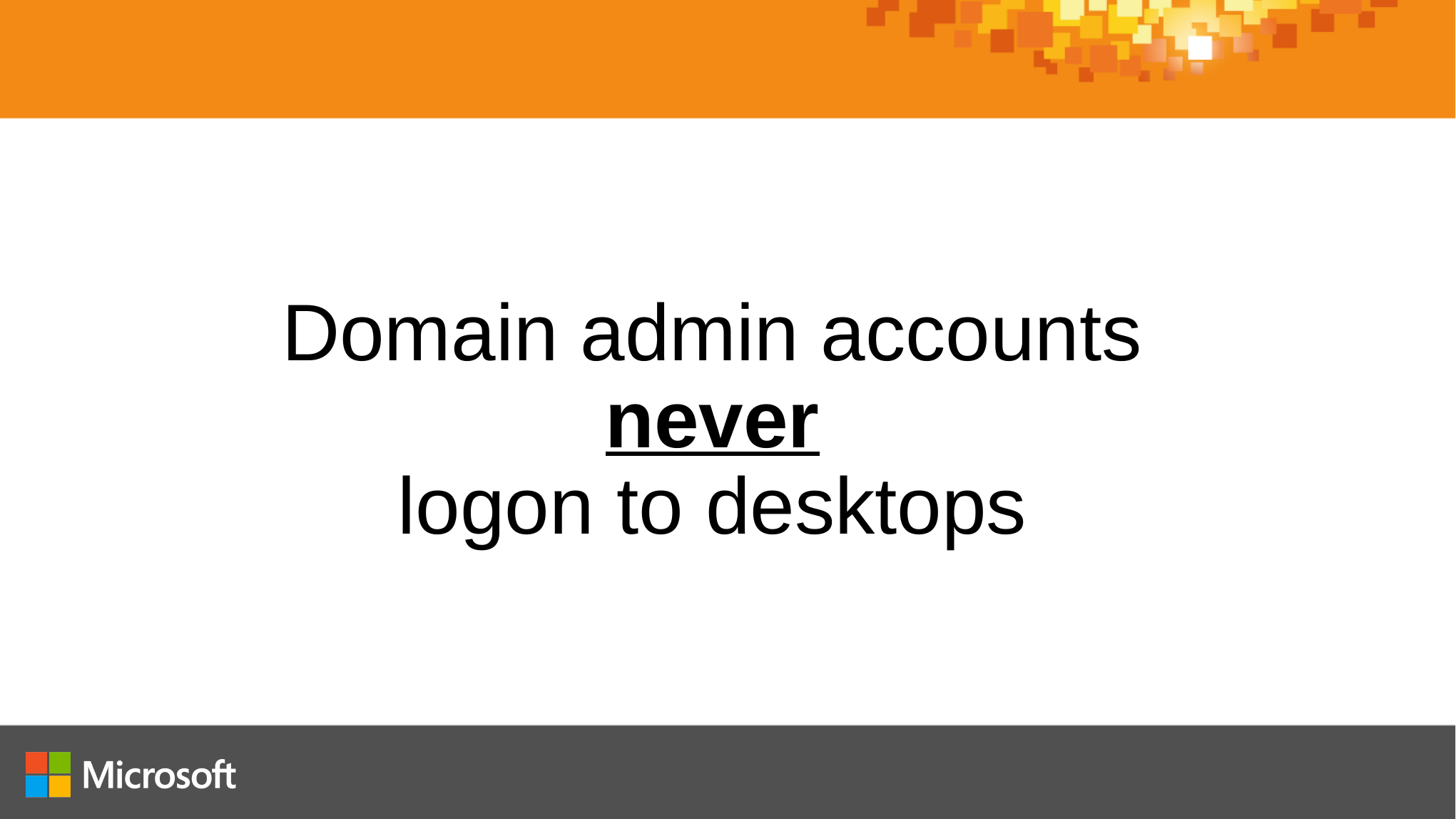

Domain admin accounts
never
logon to desktops